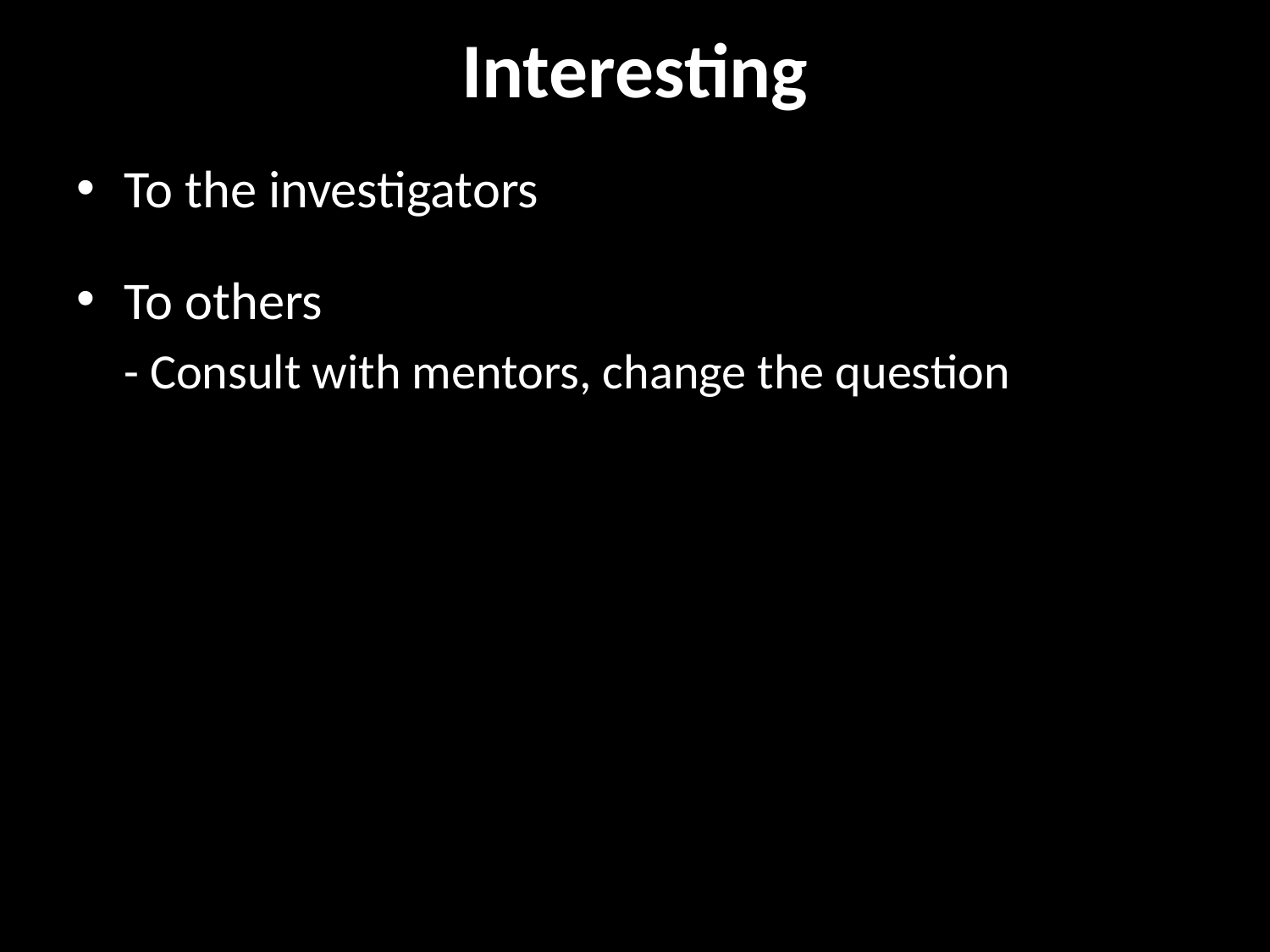

# Interesting
To the investigators

To others
	- Consult with mentors, change the question